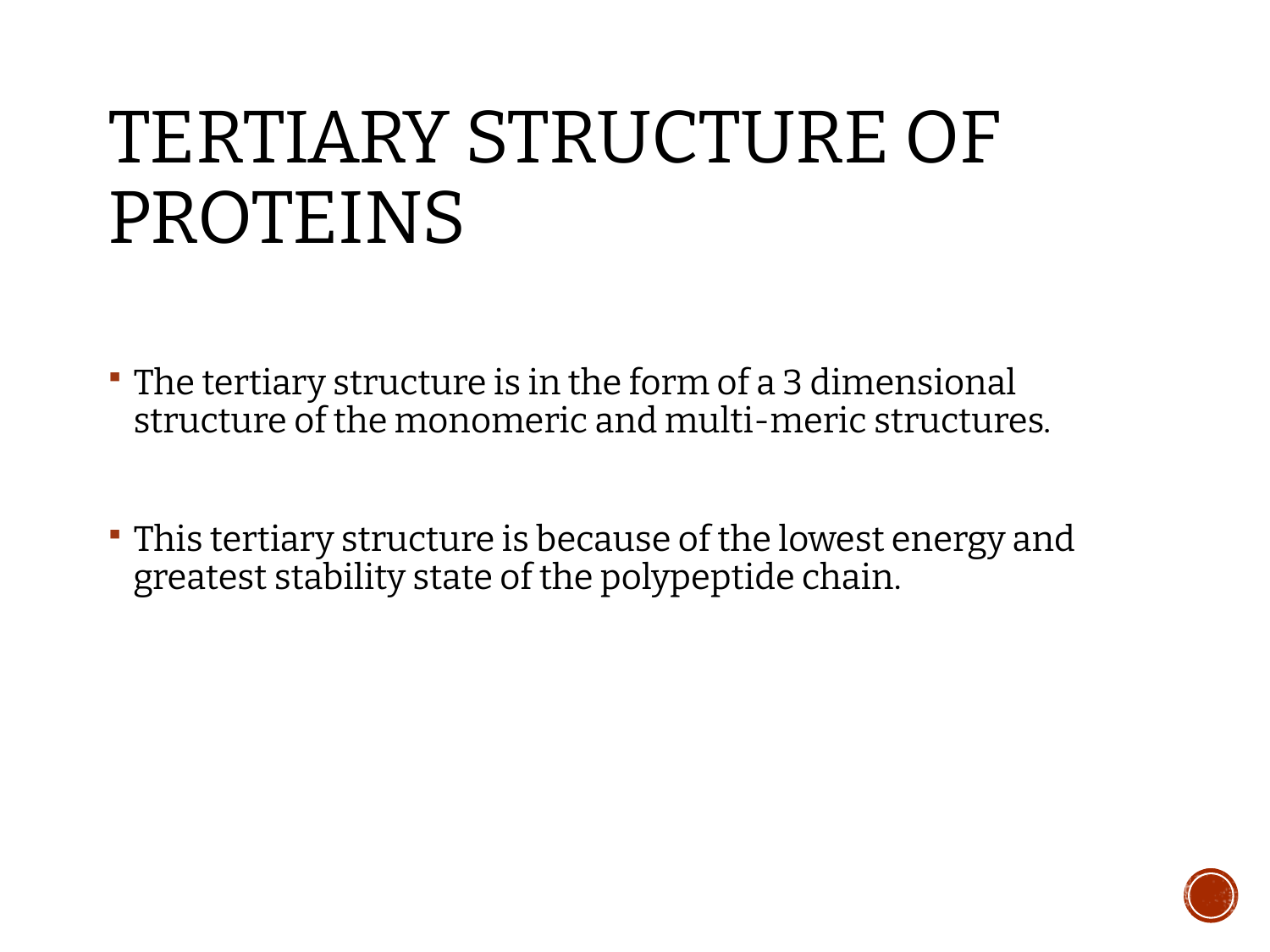

# tertiary structure of proteins

The tertiary structure is in the form of a 3 dimensional structure of the monomeric and multi-meric structures.

This tertiary structure is because of the lowest energy and greatest stability state of the polypeptide chain.